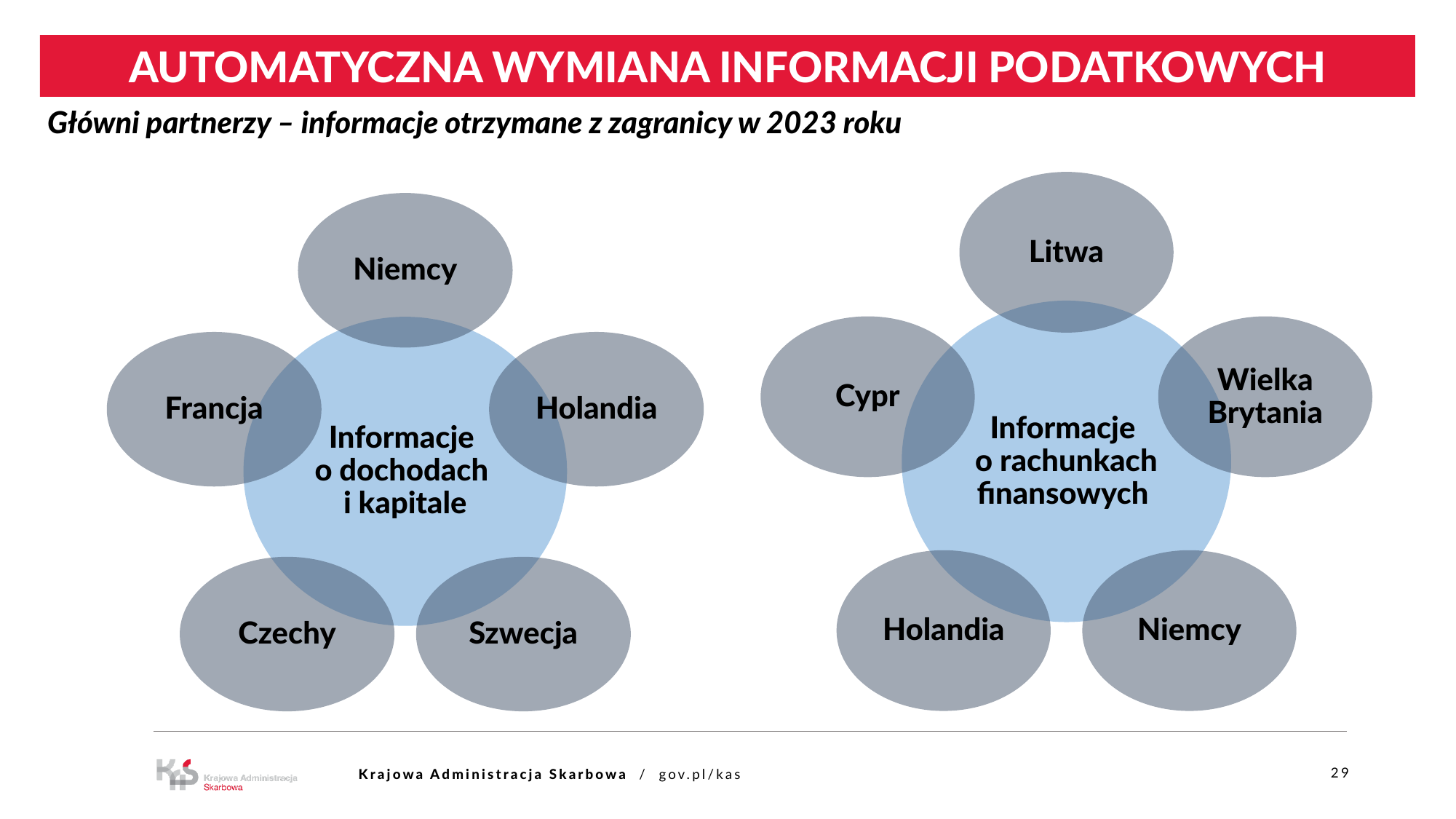

AUTOMATYCZNA WYMIANA INFORMACJI PODATKOWYCH
Główni partnerzy – informacje otrzymane z zagranicy w 2023 roku
Informacje
o rachunkach finansowych
Litwa
Wielka Brytania
Niemcy
Holandia
Cypr
Informacje
o dochodach
i kapitale
Niemcy
Holandia
Szwecja
Czechy
Francja